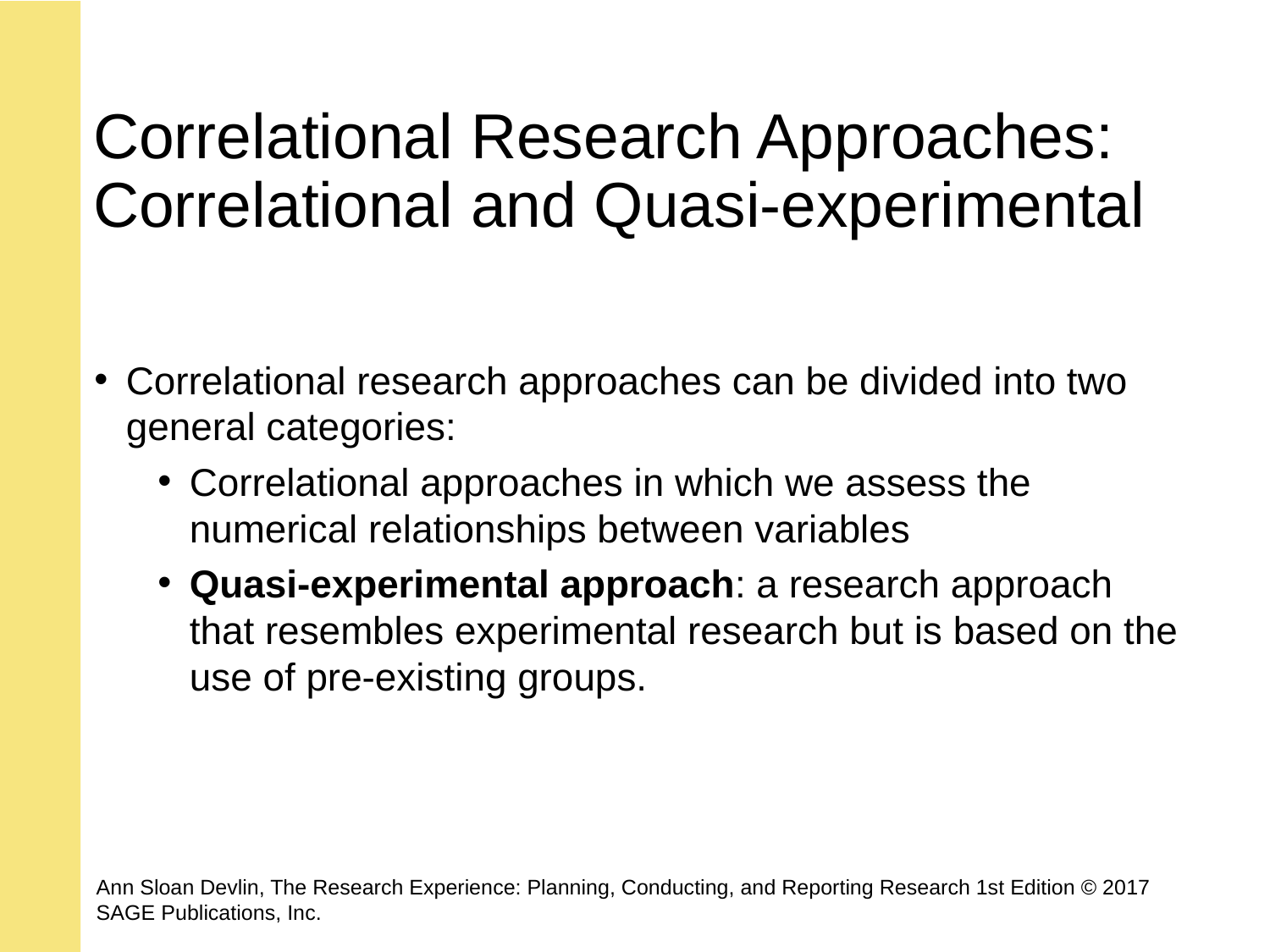

# Correlational Research Approaches: Correlational and Quasi-experimental
Correlational research approaches can be divided into two general categories:
Correlational approaches in which we assess the numerical relationships between variables
Quasi-experimental approach: a research approach that resembles experimental research but is based on the use of pre-existing groups.